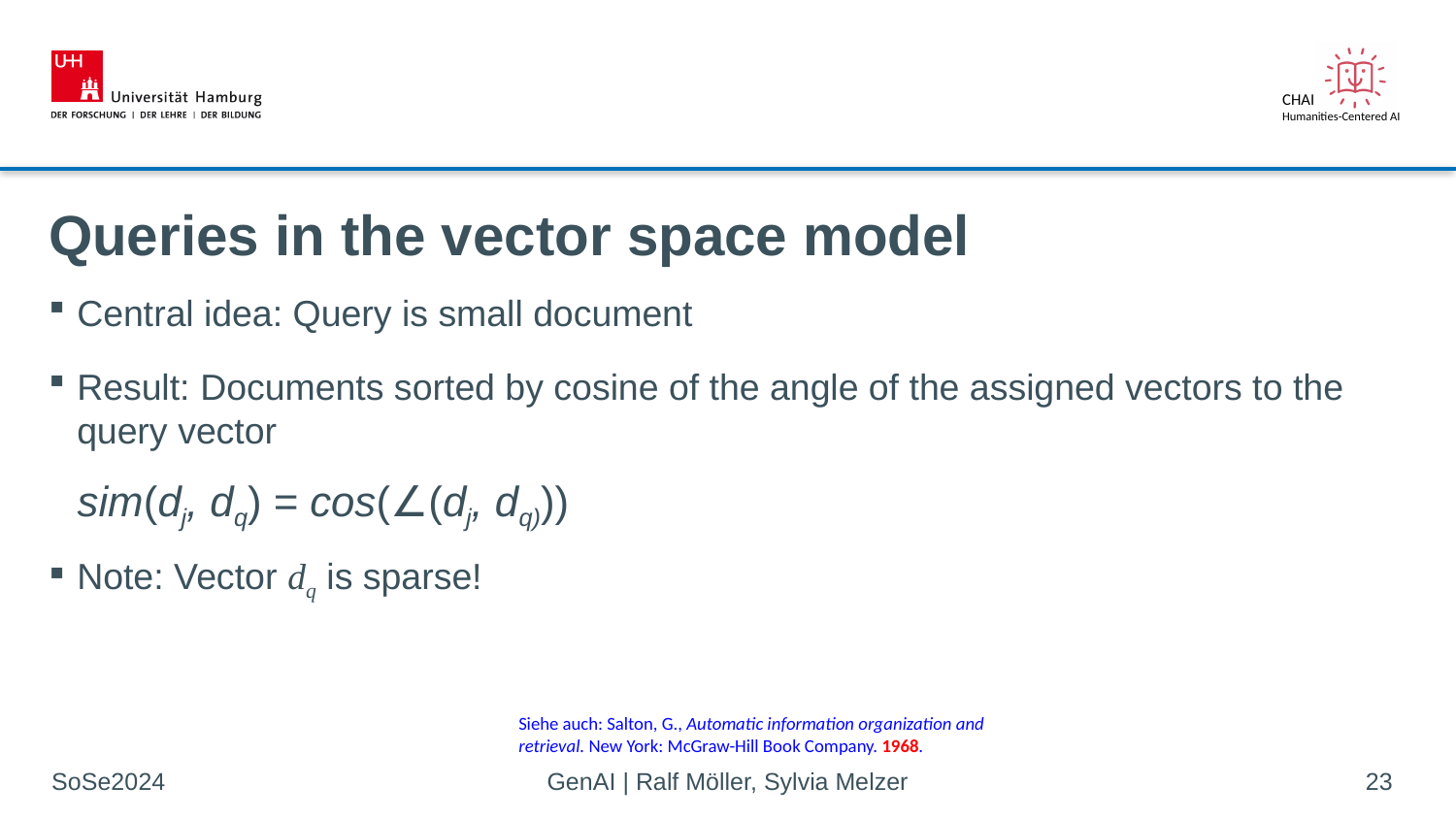

# Queries in the vector space model
Central idea: Query is small document
Result: Documents sorted by cosine of the angle of the assigned vectors to the query vector

Note: Vector dq is sparse!
sim(dj, dq) = cos(∠(dj, dq)))
Siehe auch: Salton, G., Automatic information organization and retrieval. New York: McGraw-Hill Book Company. 1968.
SoSe2024
GenAI | Ralf Möller, Sylvia Melzer
23